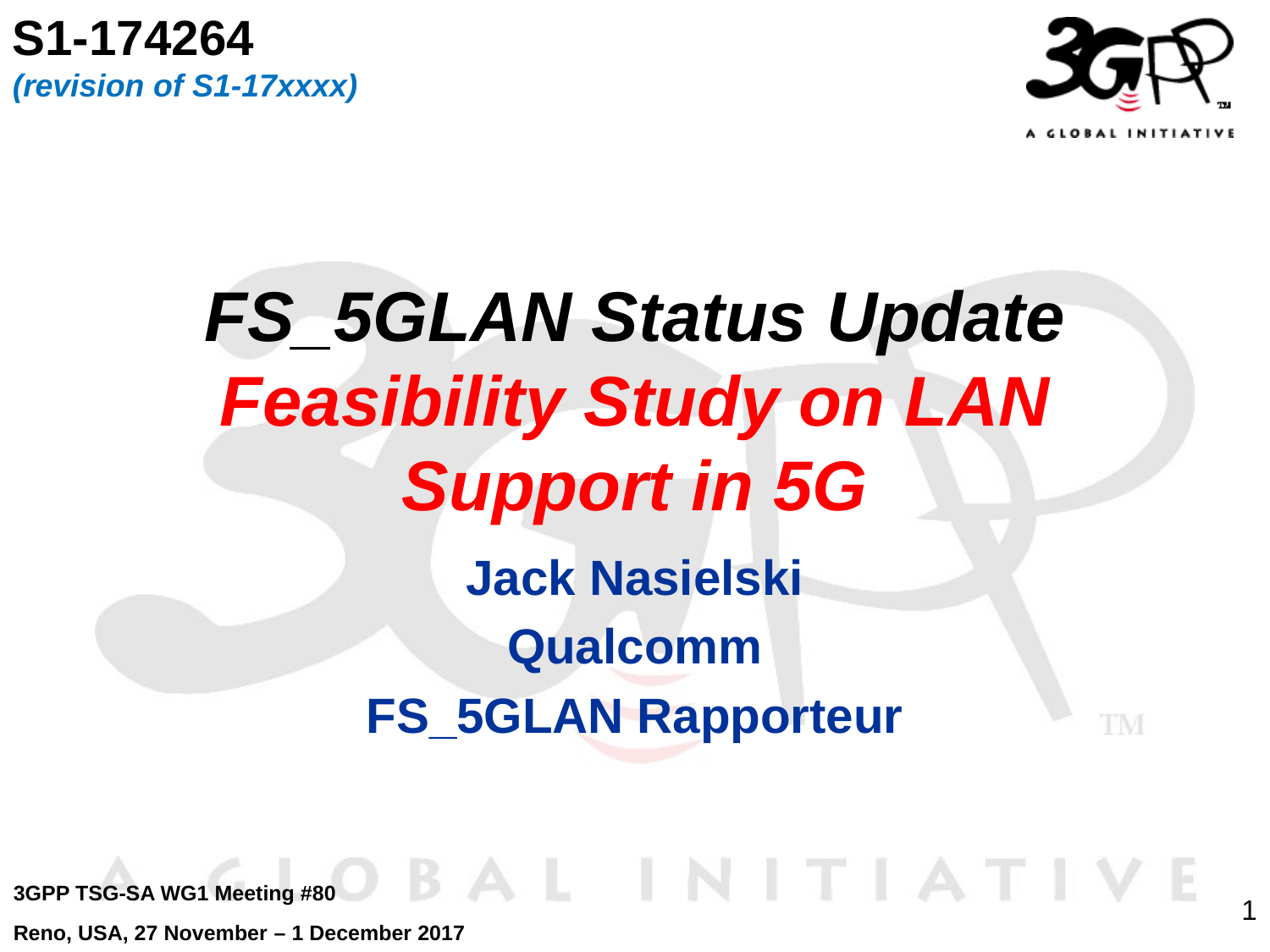

S1-174264
(revision of S1-17xxxx)
# FS_5GLAN Status Update Feasibility Study on LAN Support in 5G
Jack Nasielski
Qualcomm
FS_5GLAN Rapporteur
3GPP TSG-SA WG1 Meeting #80
Reno, USA, 27 November – 1 December 2017
1